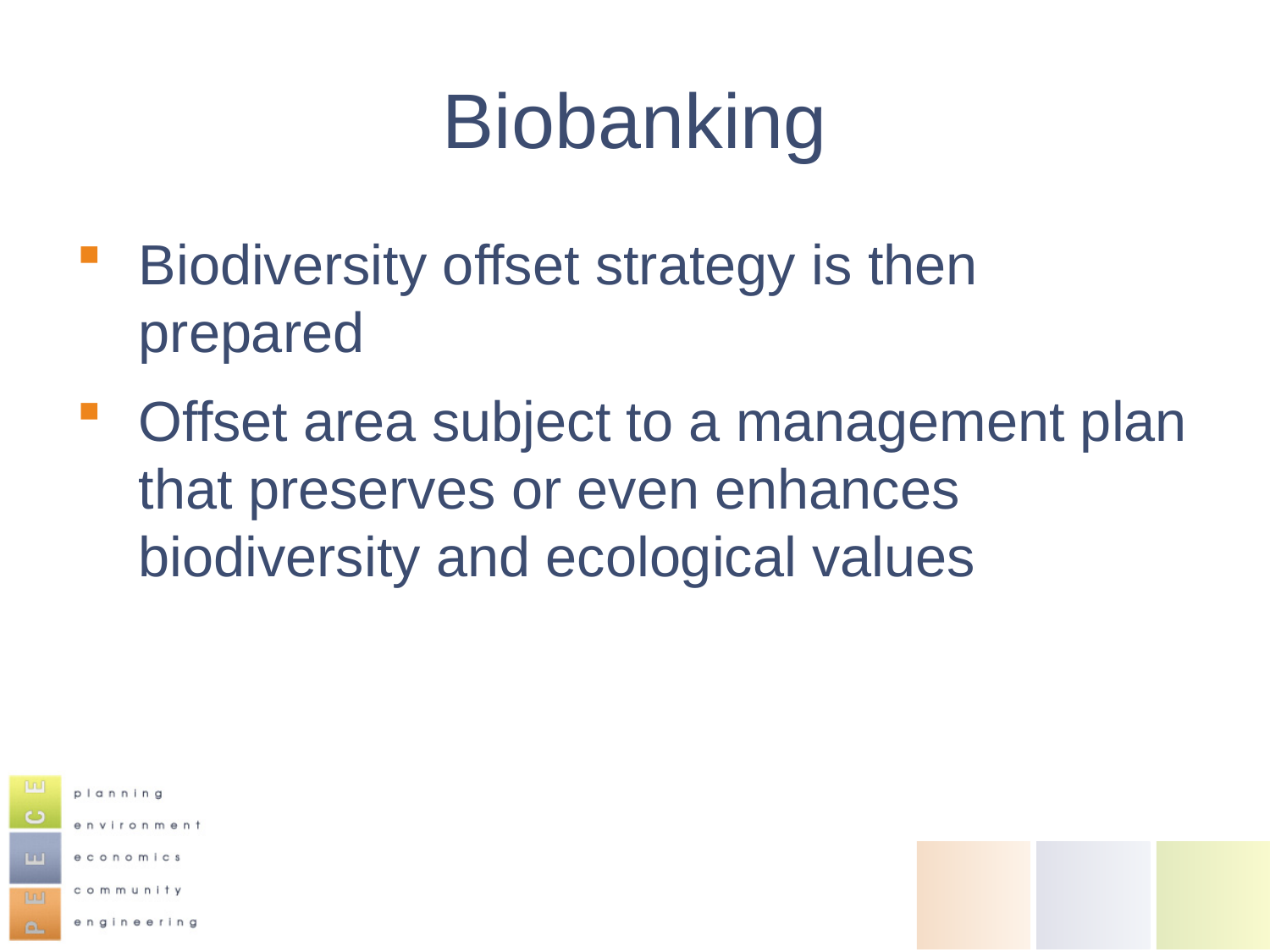

# Biobanking
Biodiversity offset strategy is then prepared
Offset area subject to a management plan that preserves or even enhances biodiversity and ecological values